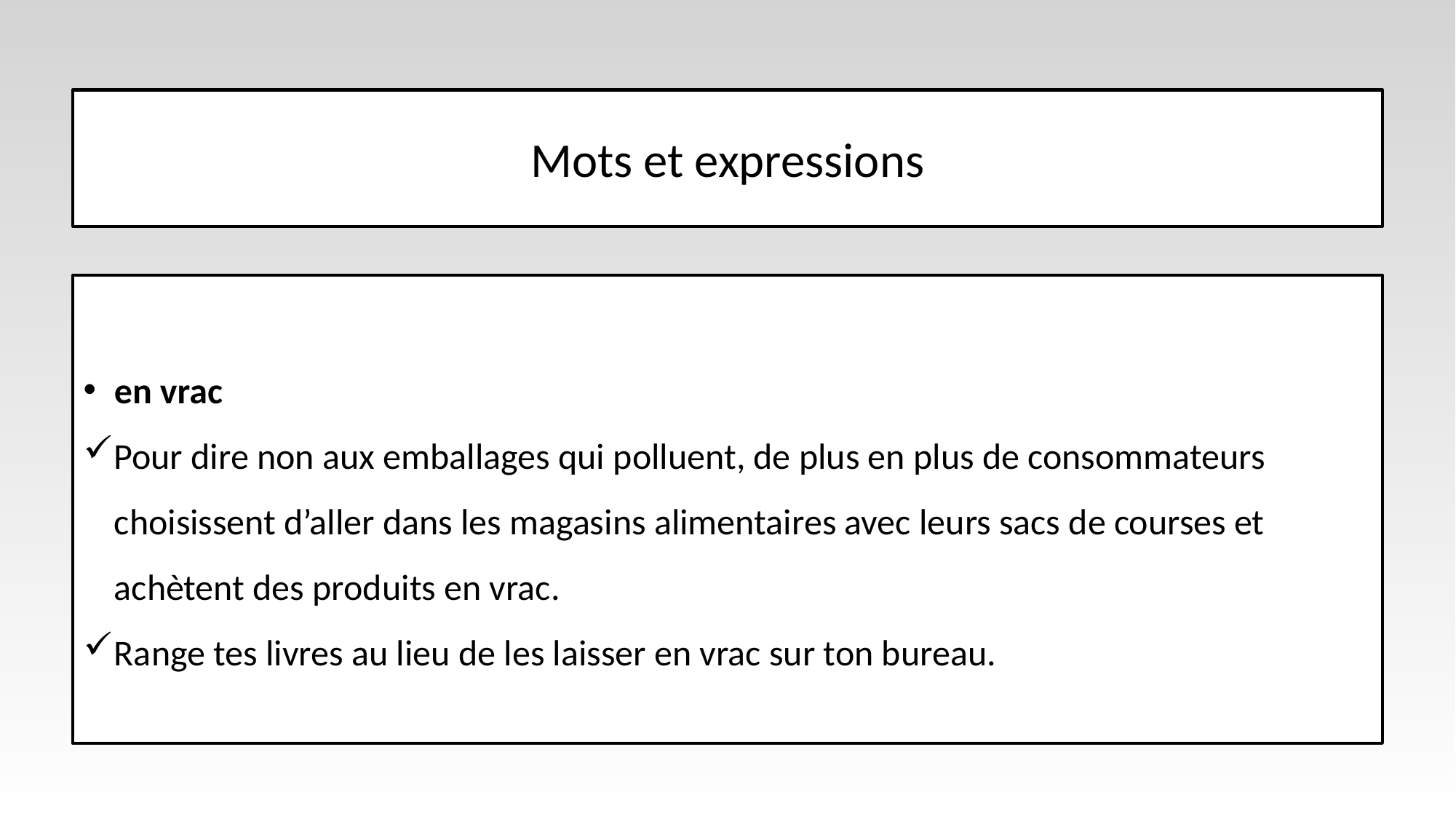

# Mots et expressions
en vrac
Pour dire non aux emballages qui polluent, de plus en plus de consommateurs choisissent d’aller dans les magasins alimentaires avec leurs sacs de courses et achètent des produits en vrac.
Range tes livres au lieu de les laisser en vrac sur ton bureau.